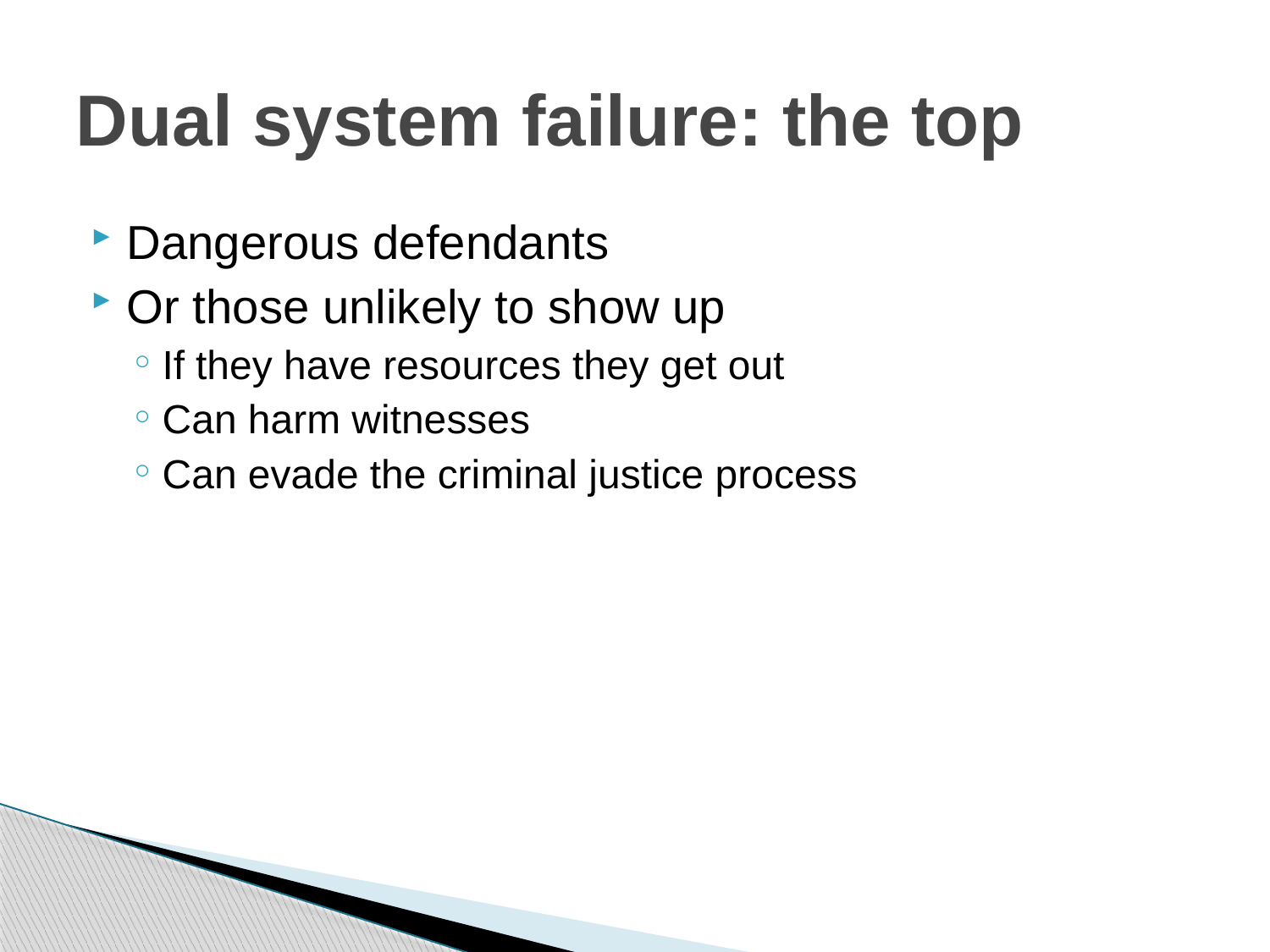

# Dual system failure: the top
Dangerous defendants
Or those unlikely to show up
If they have resources they get out
Can harm witnesses
Can evade the criminal justice process